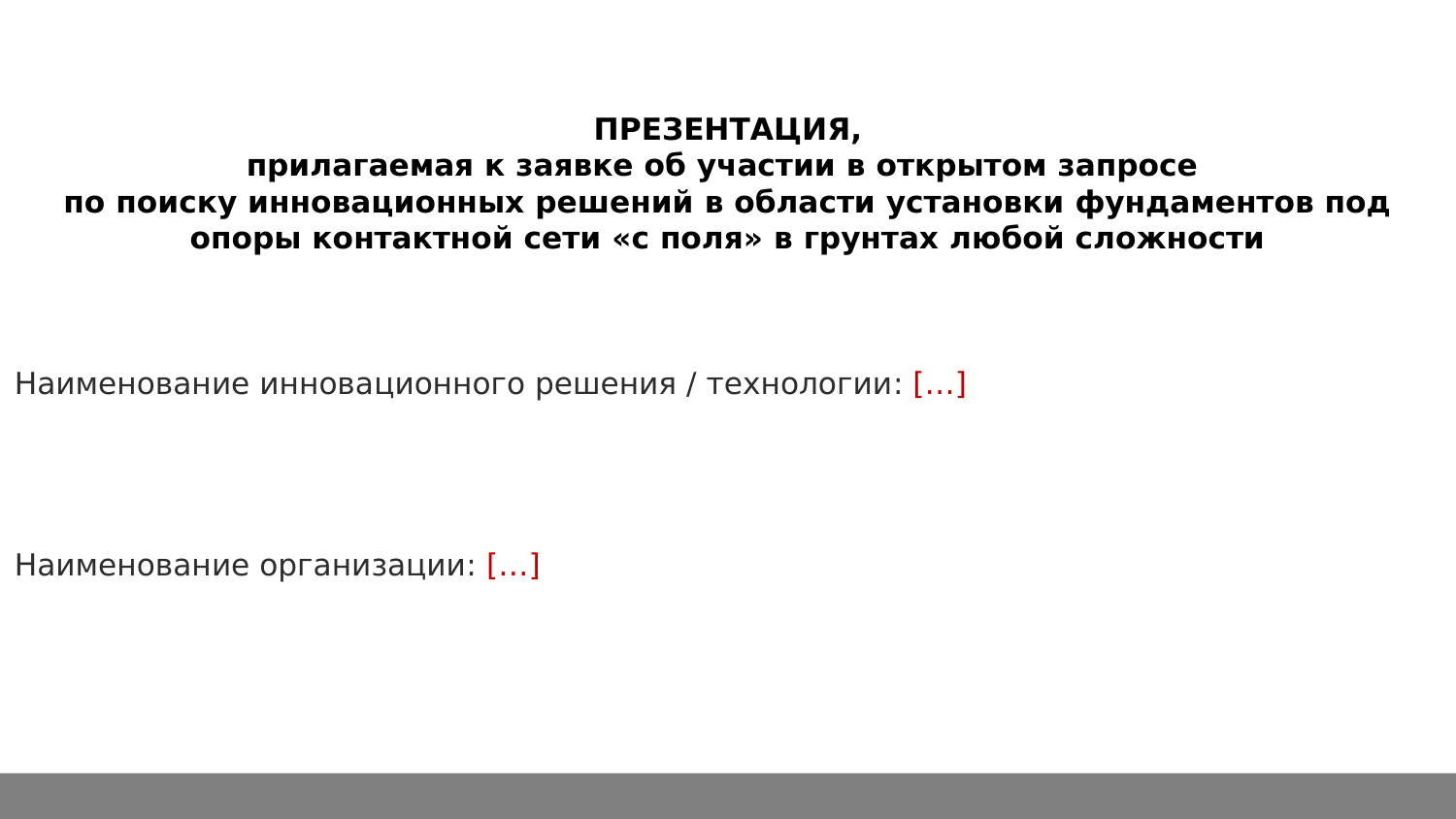

ПРЕЗЕНТАЦИЯ,
прилагаемая к заявке об участии в открытом запросе
по поиску инновационных решений в области установки фундаментов под опоры контактной сети «с поля» в грунтах любой сложности

Наименование инновационного решения / технологии: […]

Наименование организации: […]